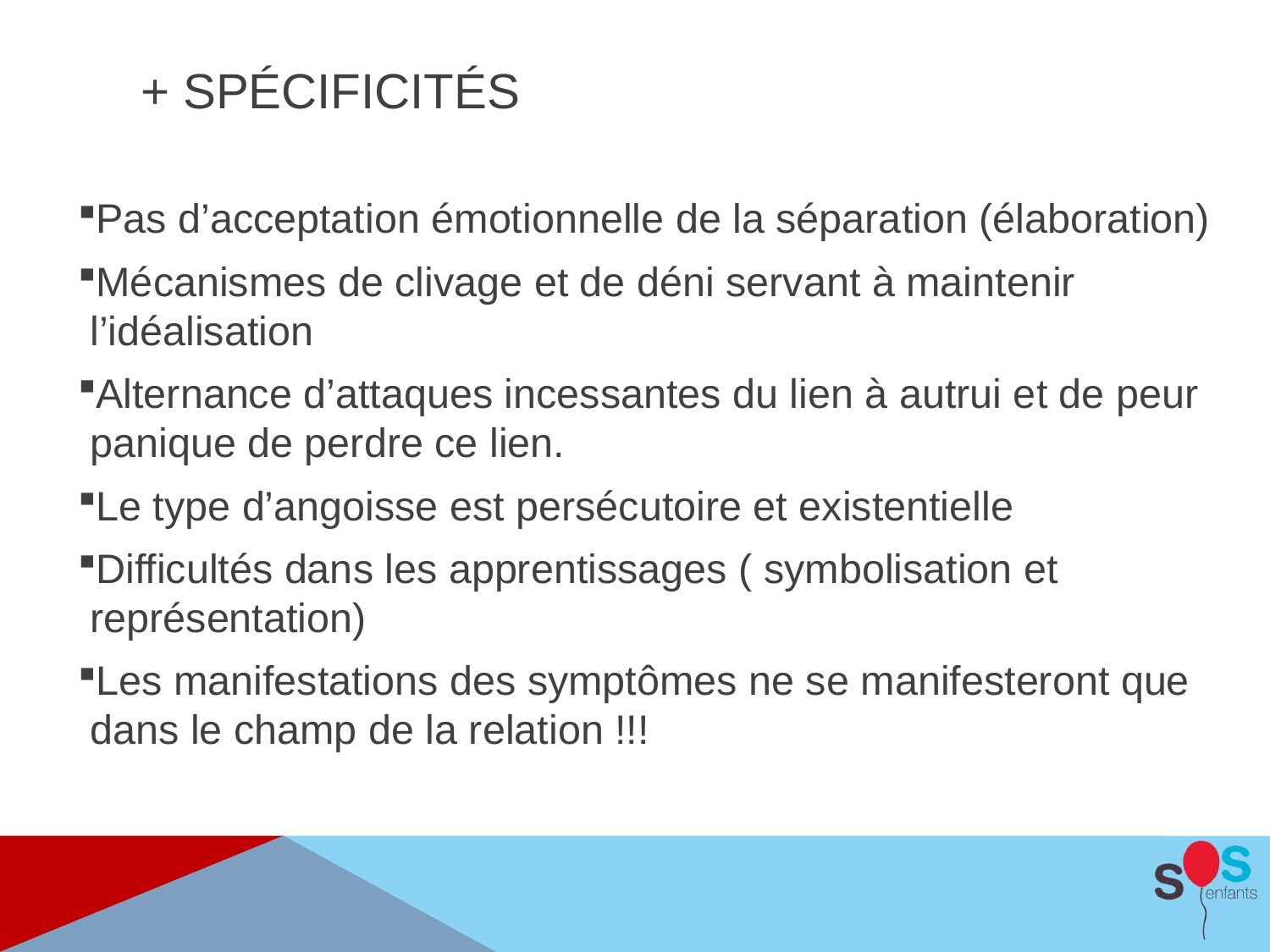

# + Spécificités
Pas d’acceptation émotionnelle de la séparation (élaboration)
Mécanismes de clivage et de déni servant à maintenir l’idéalisation
Alternance d’attaques incessantes du lien à autrui et de peur panique de perdre ce lien.
Le type d’angoisse est persécutoire et existentielle
Difficultés dans les apprentissages ( symbolisation et représentation)
Les manifestations des symptômes ne se manifesteront que dans le champ de la relation !!!